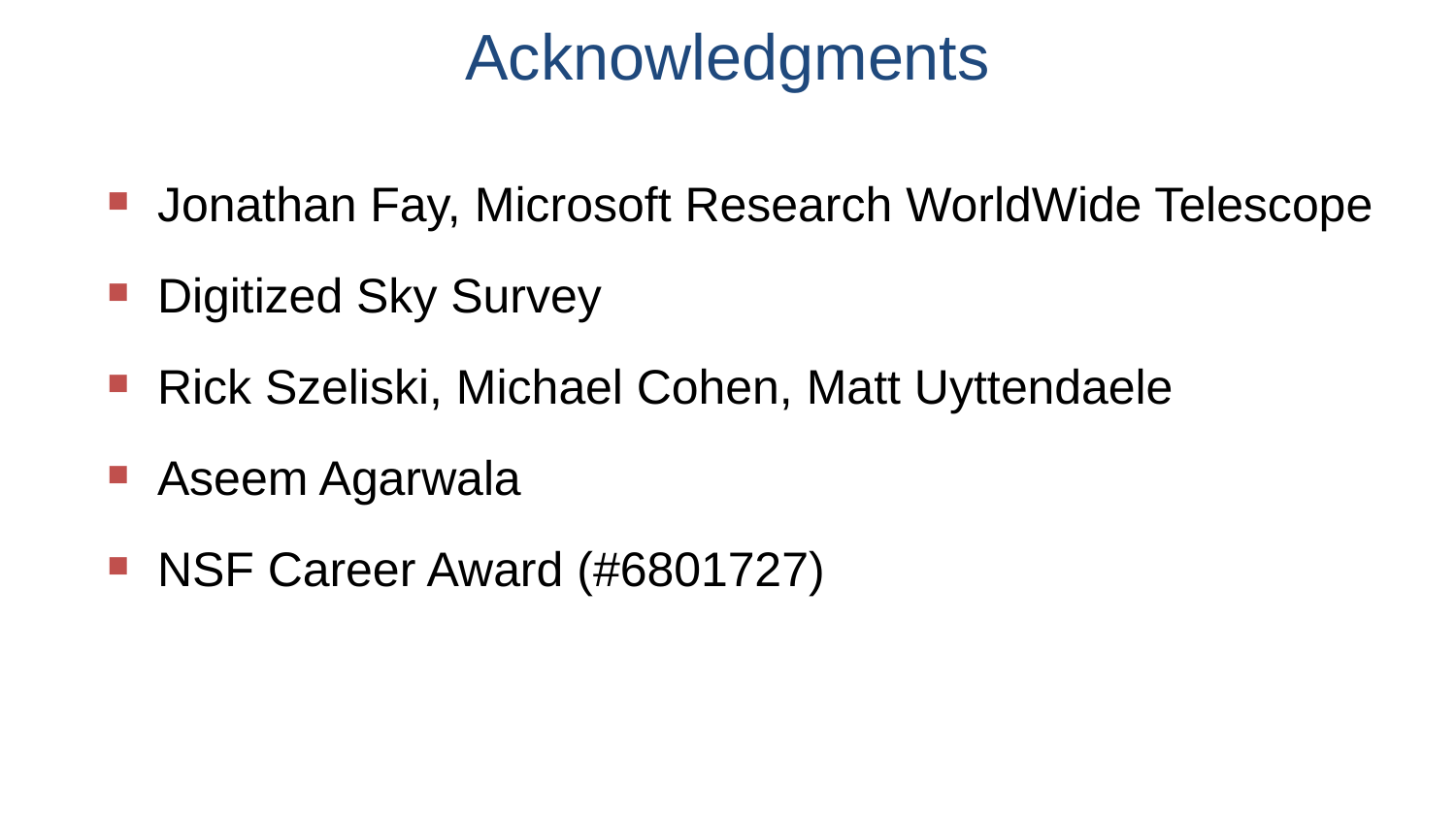

# Acknowledgments
Jonathan Fay, Microsoft Research WorldWide Telescope
Digitized Sky Survey
Rick Szeliski, Michael Cohen, Matt Uyttendaele
Aseem Agarwala
NSF Career Award (#6801727)